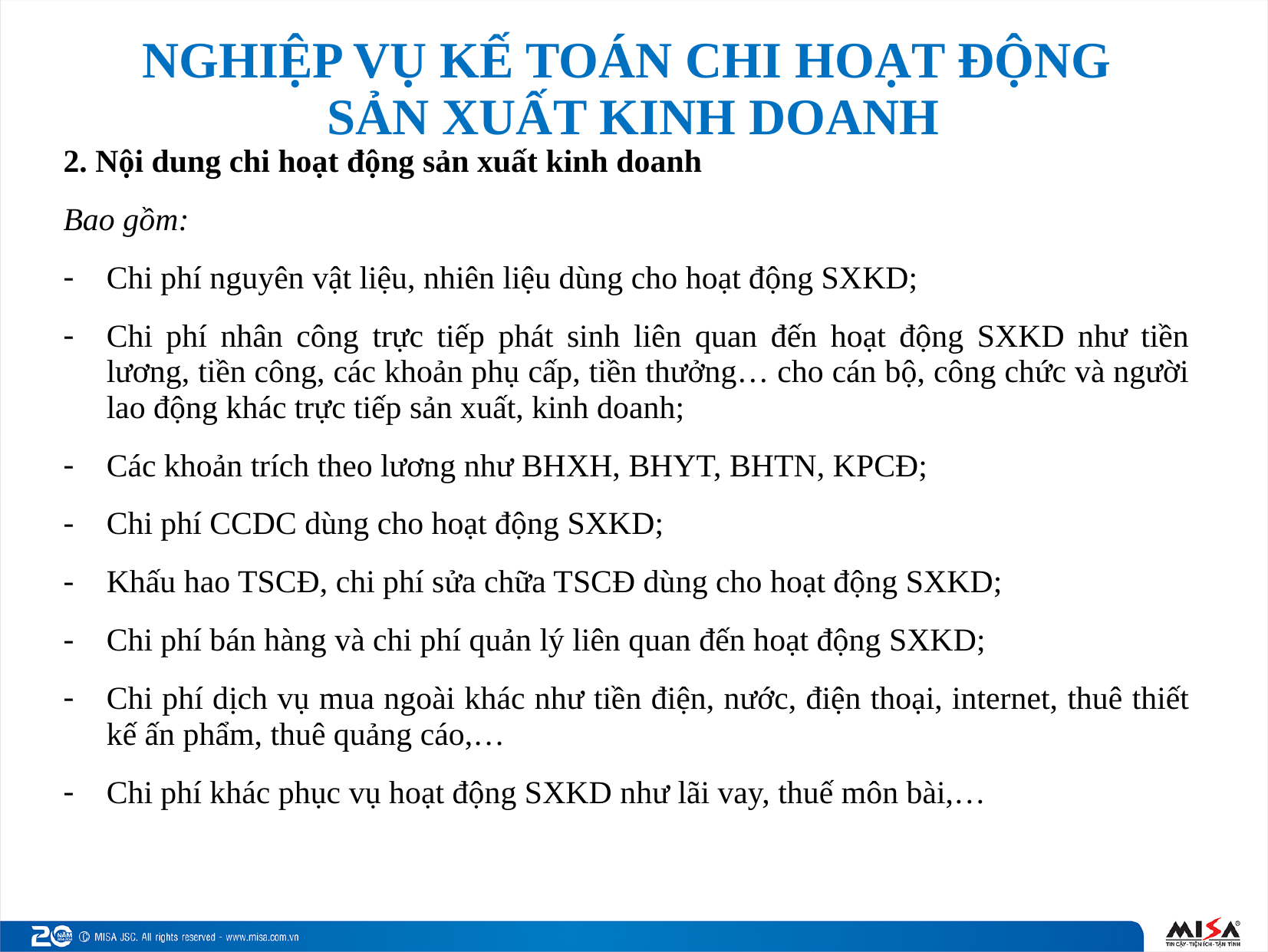

# NGHIỆP VỤ KẾ TOÁN CHI HOẠT ĐỘNG SẢN XUẤT KINH DOANH
2. Nội dung chi hoạt động sản xuất kinh doanh
Bao gồm:
Chi phí nguyên vật liệu, nhiên liệu dùng cho hoạt động SXKD;
Chi phí nhân công trực tiếp phát sinh liên quan đến hoạt động SXKD như tiền lương, tiền công, các khoản phụ cấp, tiền thưởng… cho cán bộ, công chức và người lao động khác trực tiếp sản xuất, kinh doanh;
Các khoản trích theo lương như BHXH, BHYT, BHTN, KPCĐ;
Chi phí CCDC dùng cho hoạt động SXKD;
Khấu hao TSCĐ, chi phí sửa chữa TSCĐ dùng cho hoạt động SXKD;
Chi phí bán hàng và chi phí quản lý liên quan đến hoạt động SXKD;
Chi phí dịch vụ mua ngoài khác như tiền điện, nước, điện thoại, internet, thuê thiết kế ấn phẩm, thuê quảng cáo,…
Chi phí khác phục vụ hoạt động SXKD như lãi vay, thuế môn bài,…